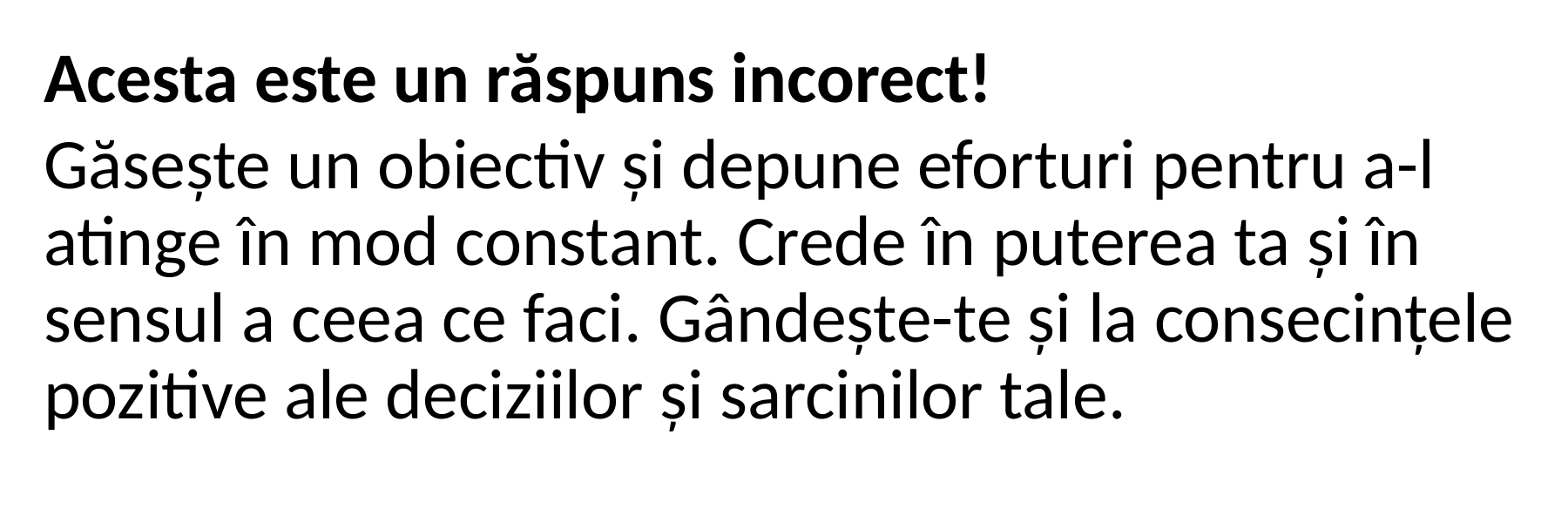

Acesta este un răspuns incorect!
Găsește un obiectiv și depune eforturi pentru a-l atinge în mod constant. Crede în puterea ta și în sensul a ceea ce faci. Gândește-te și la consecințele pozitive ale deciziilor și sarcinilor tale.